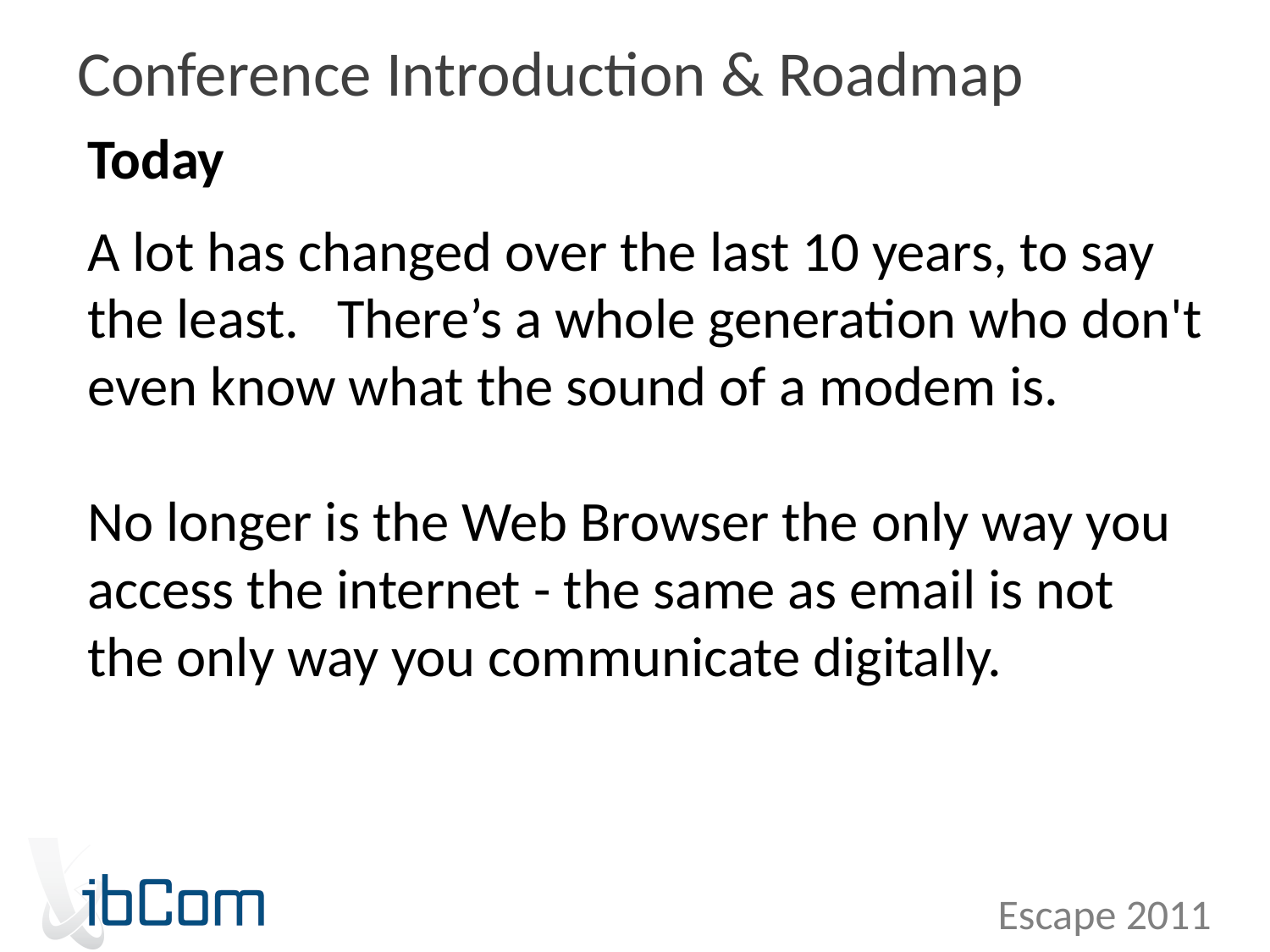

Today
# A lot has changed over the last 10 years, to say the least.   There’s a whole generation who don't even know what the sound of a modem is. No longer is the Web Browser the only way you access the internet - the same as email is not the only way you communicate digitally.